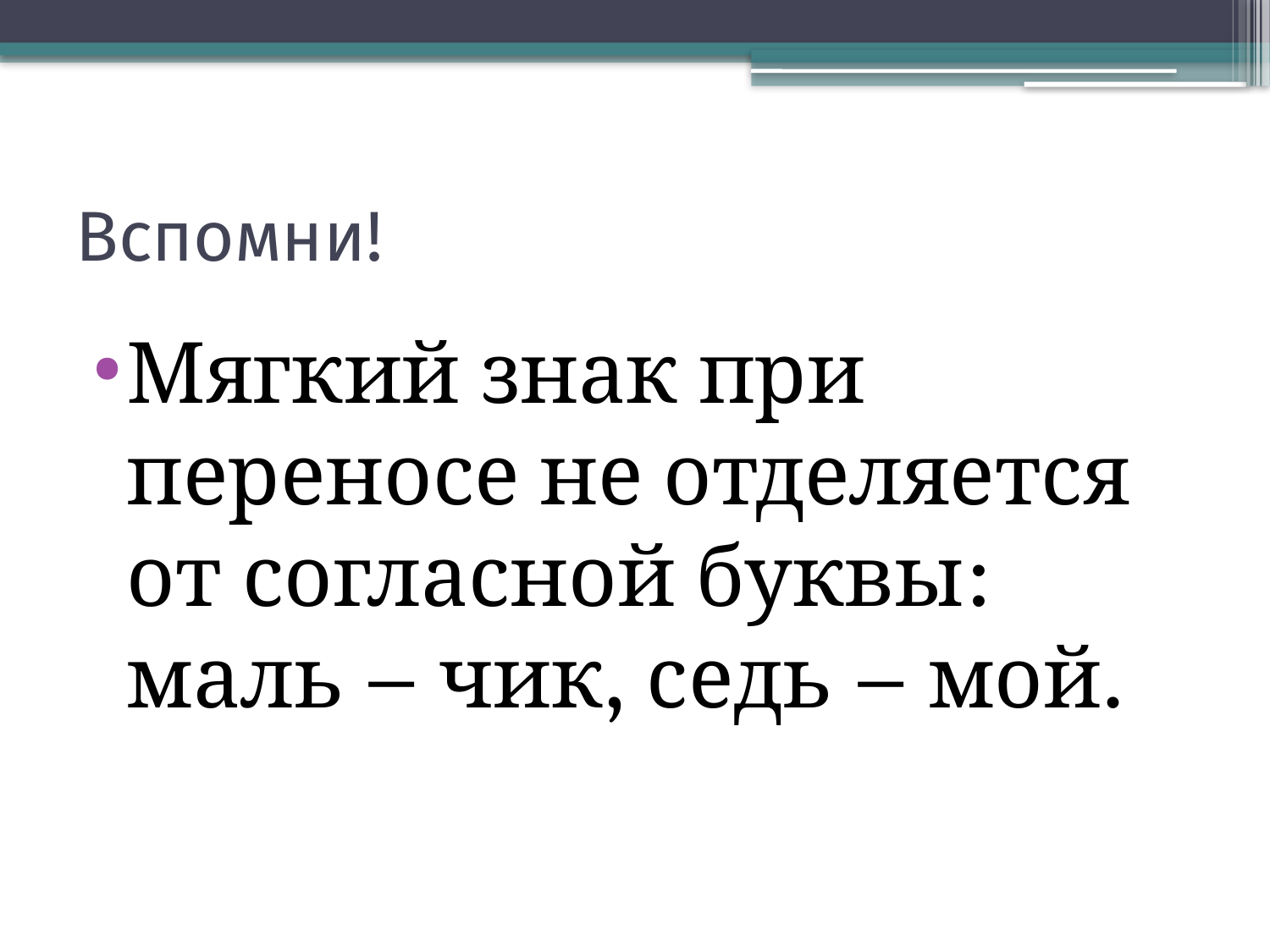

# Вспомни!
Мягкий знак при переносе не отделяется от согласной буквы: маль – чик, седь – мой.